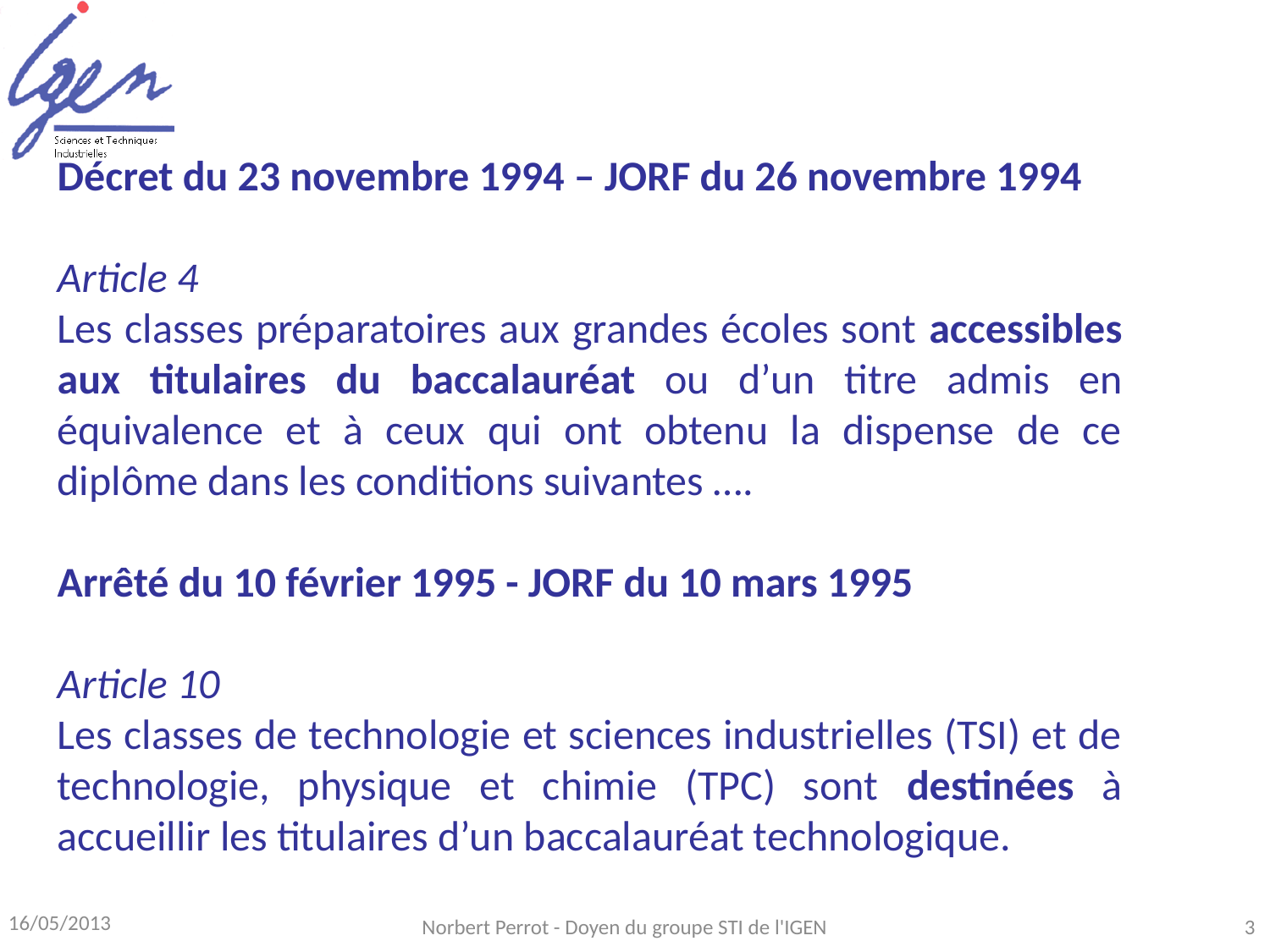

Décret du 23 novembre 1994 – JORF du 26 novembre 1994

Article 4
Les classes préparatoires aux grandes écoles sont accessibles aux titulaires du baccalauréat ou d’un titre admis en équivalence et à ceux qui ont obtenu la dispense de ce diplôme dans les conditions suivantes ….

Arrêté du 10 février 1995 - JORF du 10 mars 1995

Article 10
Les classes de technologie et sciences industrielles (TSI) et de technologie, physique et chimie (TPC) sont destinées à accueillir les titulaires d’un baccalauréat technologique.

16/05/2013
Norbert Perrot - Doyen du groupe STI de l'IGEN
3